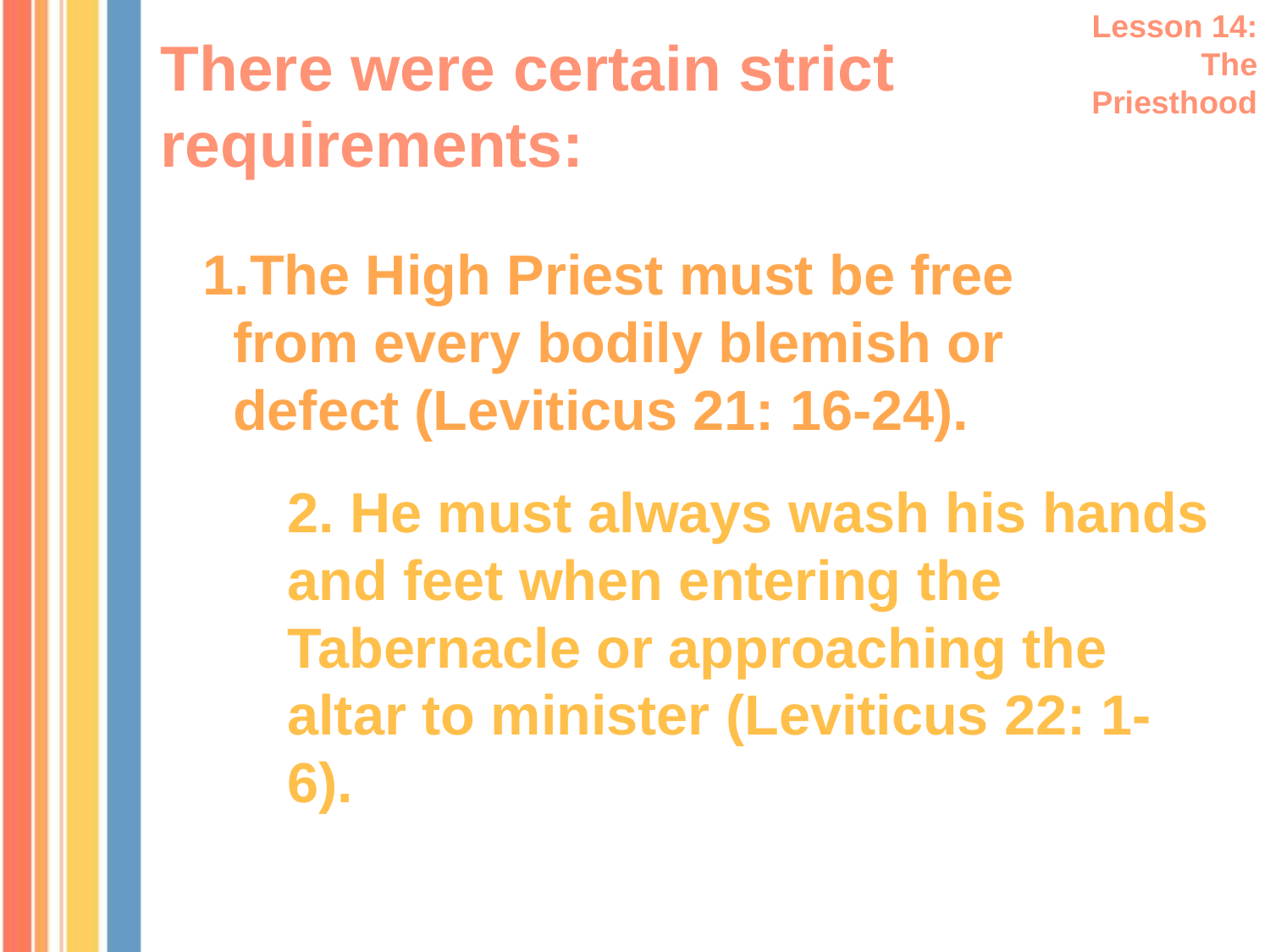

Lesson 14: The Priesthood
There were certain strict requirements:

The High Priest must be free from every bodily blemish or defect (Leviticus 21: 16-24).

2. He must always wash his hands and feet when entering the Tabernacle or approaching the altar to minister (Leviticus 22: 1-6).